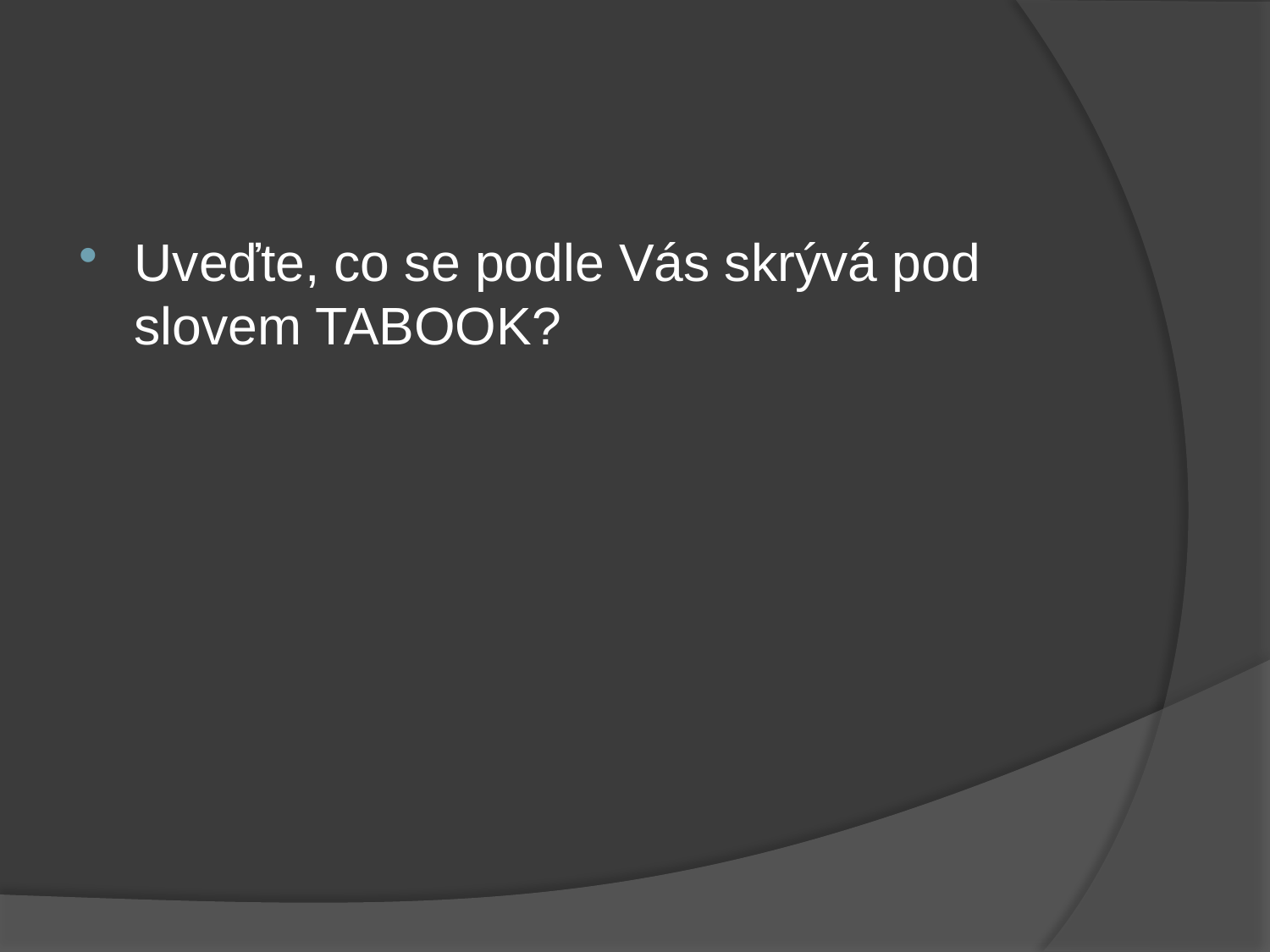

#
Uveďte, co se podle Vás skrývá pod slovem TABOOK?